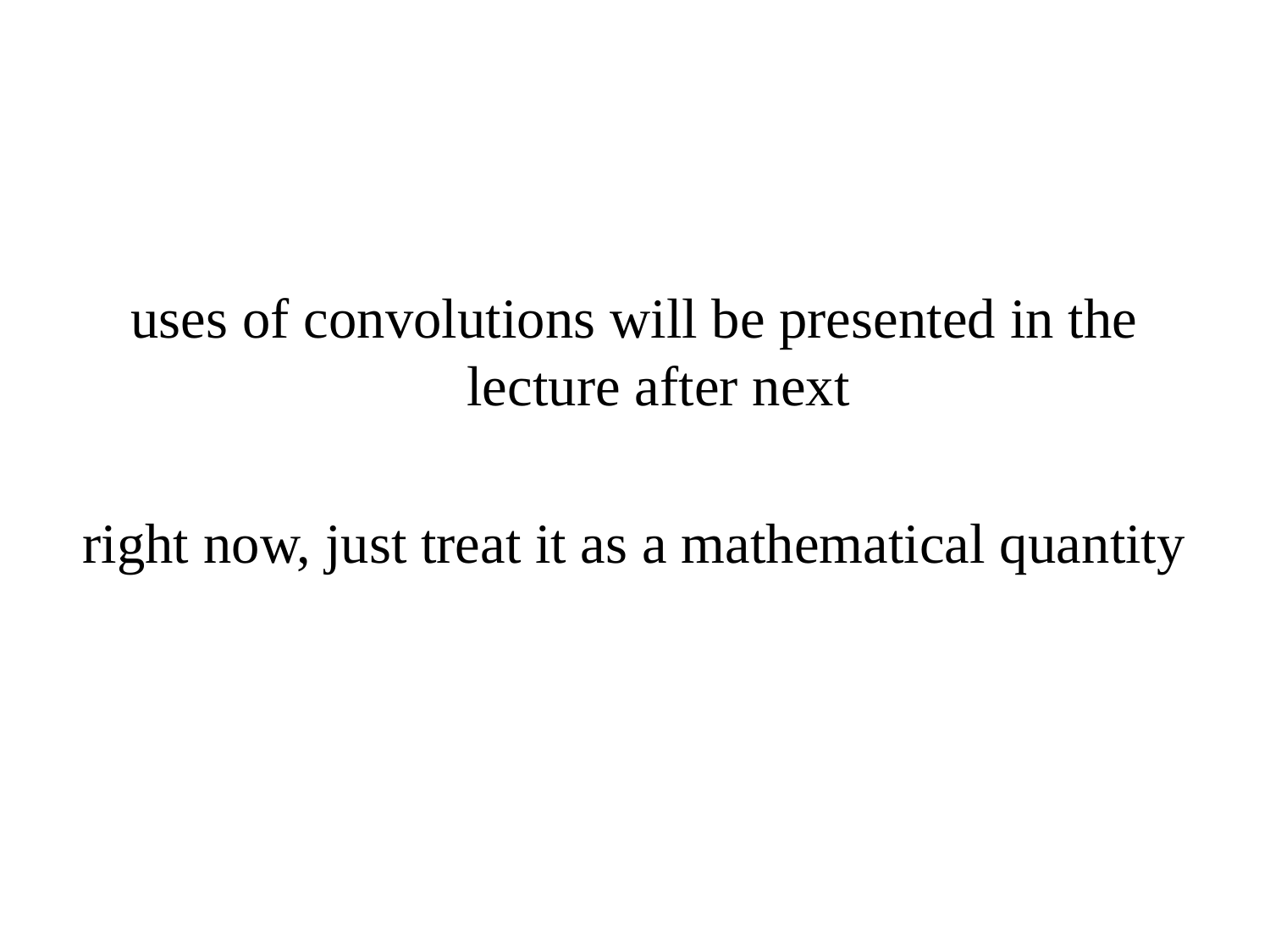

uses of convolutions will be presented in the lecture after next

right now, just treat it as a mathematical quantity